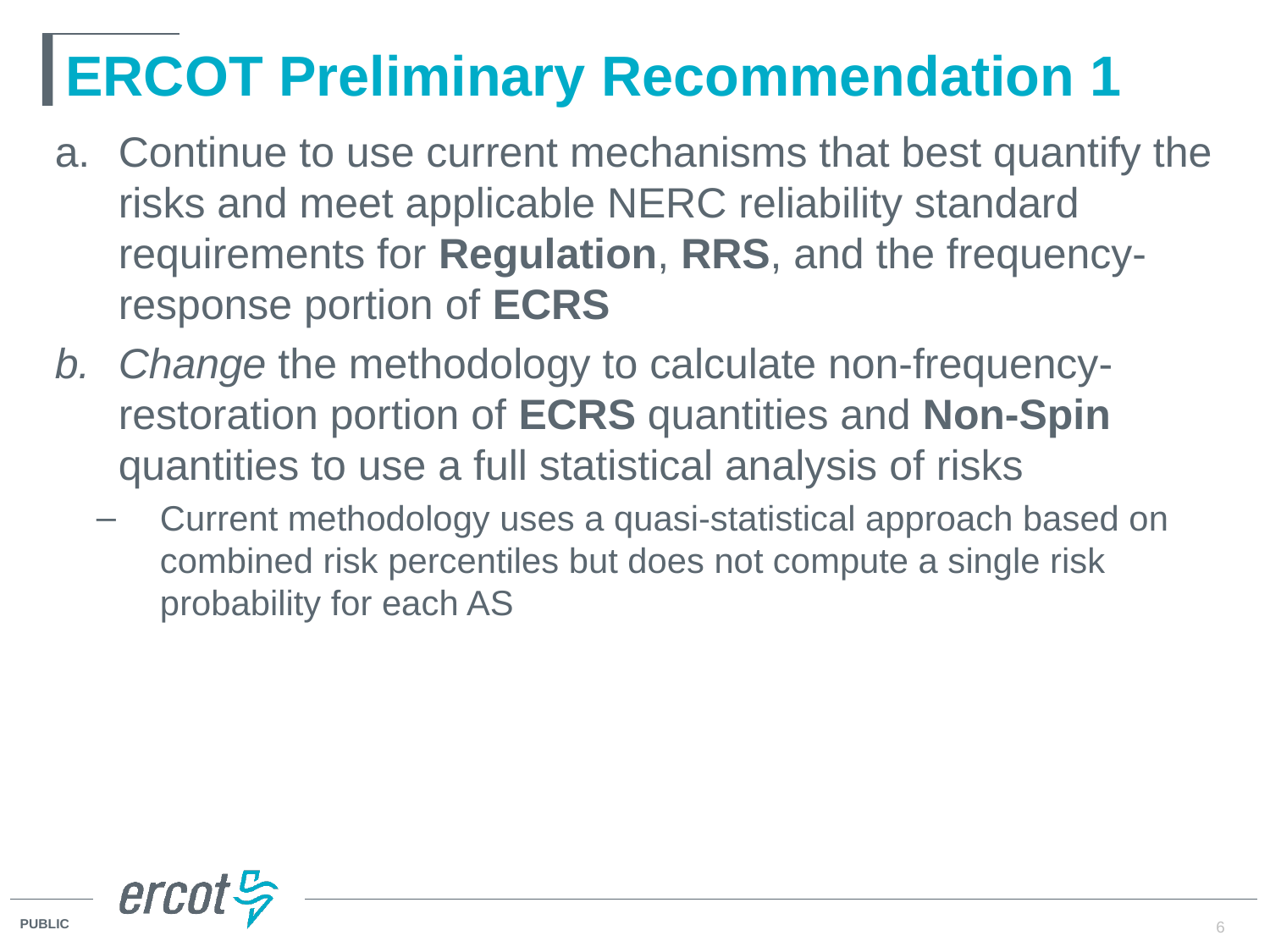

# ERCOT Preliminary Recommendation 1
Continue to use current mechanisms that best quantify the risks and meet applicable NERC reliability standard requirements for Regulation, RRS, and the frequency-response portion of ECRS
Change the methodology to calculate non-frequency-restoration portion of ECRS quantities and Non-Spin quantities to use a full statistical analysis of risks
Current methodology uses a quasi-statistical approach based on combined risk percentiles but does not compute a single risk probability for each AS
6